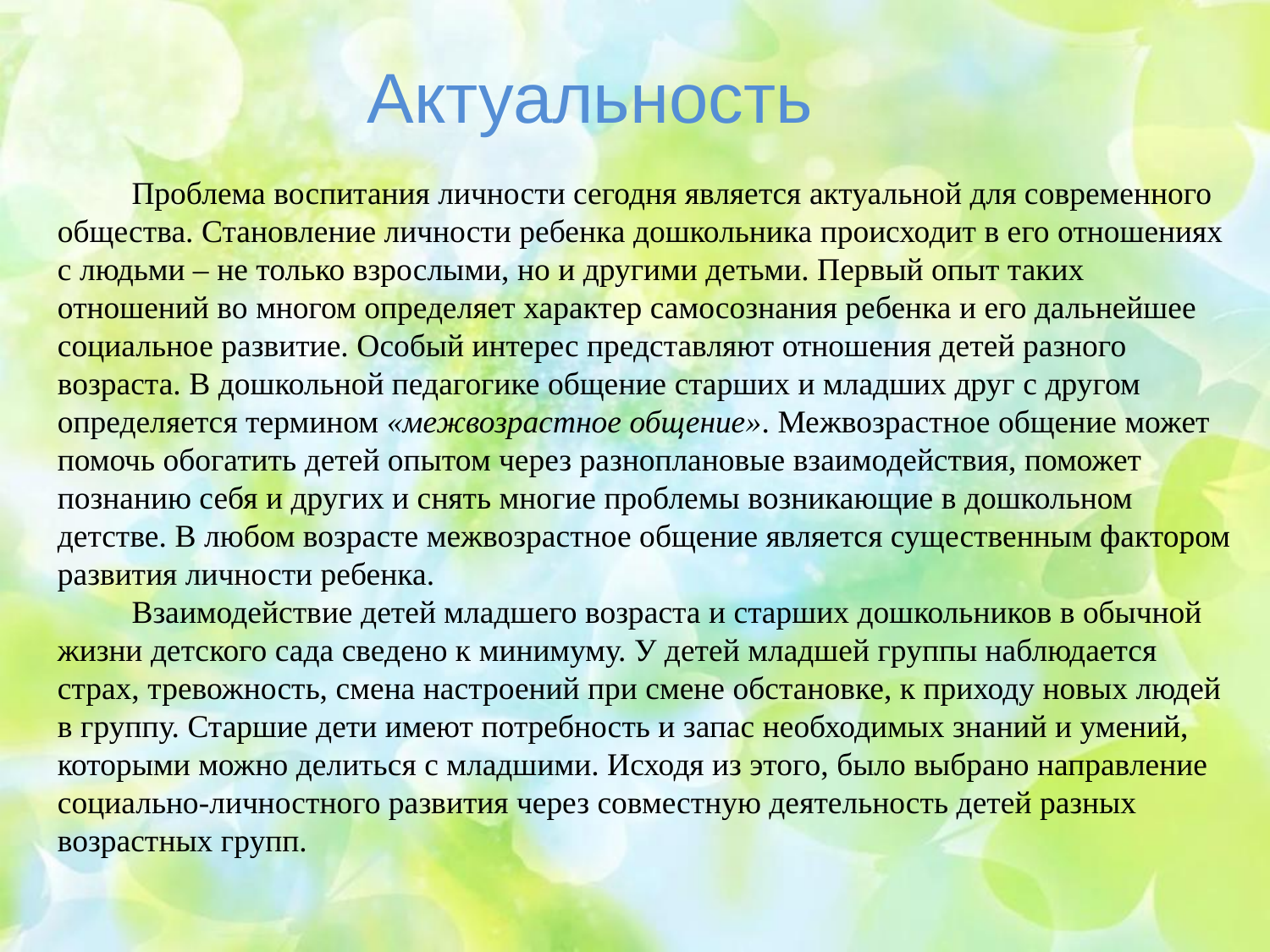

Актуальность
Проблема воспитания личности сегодня является актуальной для современного общества. Становление личности ребенка дошкольника происходит в его отношениях с людьми – не только взрослыми, но и другими детьми. Первый опыт таких отношений во многом определяет характер самосознания ребенка и его дальнейшее социальное развитие. Особый интерес представляют отношения детей разного возраста. В дошкольной педагогике общение старших и младших друг с другом определяется термином «межвозрастное общение». Межвозрастное общение может помочь обогатить детей опытом через разноплановые взаимодействия, поможет познанию себя и других и снять многие проблемы возникающие в дошкольном детстве. В любом возрасте межвозрастное общение является существенным фактором развития личности ребенка.
Взаимодействие детей младшего возраста и старших дошкольников в обычной жизни детского сада сведено к минимуму. У детей младшей группы наблюдается страх, тревожность, смена настроений при смене обстановке, к приходу новых людей в группу. Старшие дети имеют потребность и запас необходимых знаний и умений, которыми можно делиться с младшими. Исходя из этого, было выбрано направление социально-личностного развития через совместную деятельность детей разных возрастных групп.